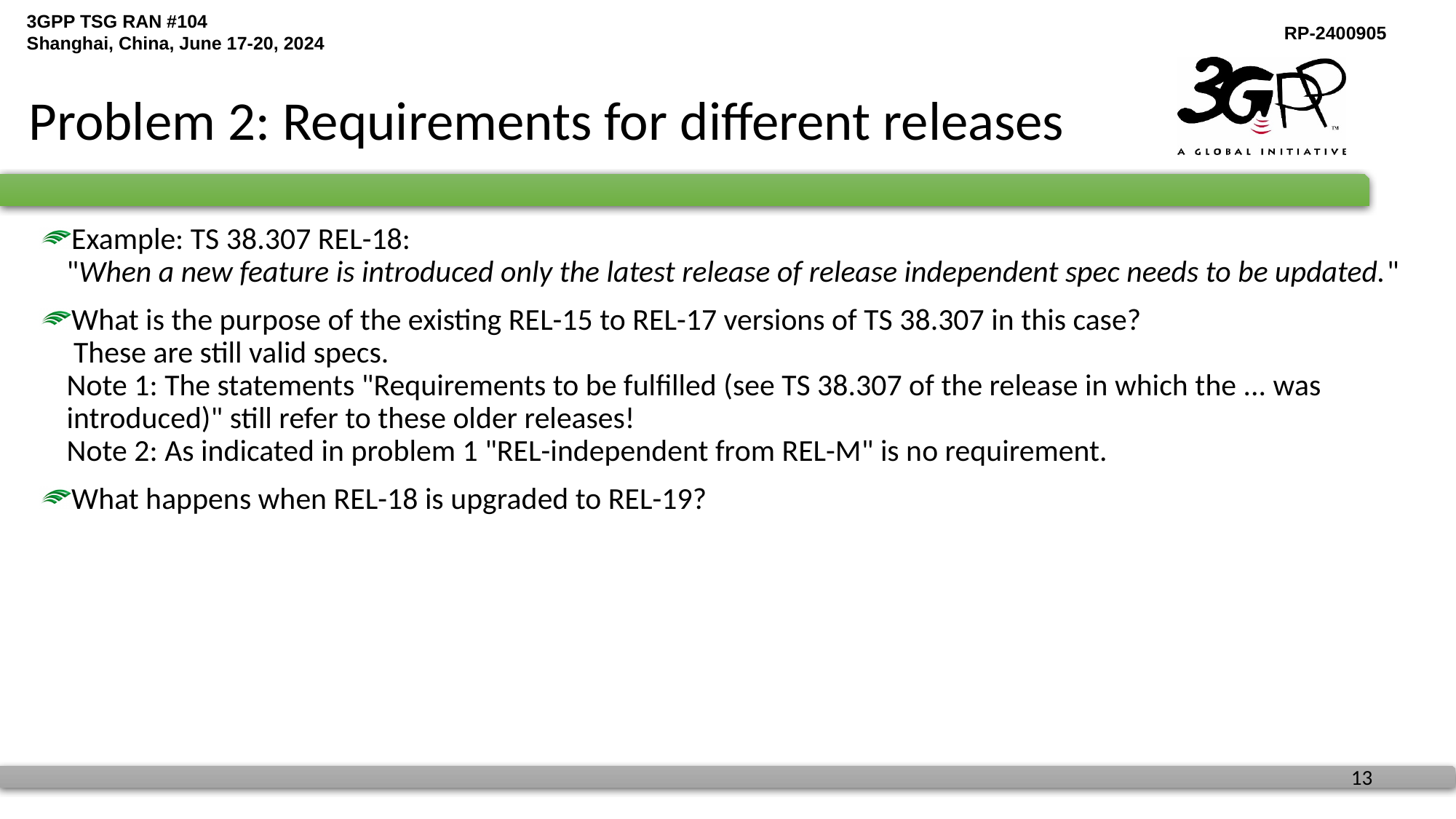

# Problem 2: Requirements for different releases
Example: TS 38.307 REL-18:
"When a new feature is introduced only the latest release of release independent spec needs to be updated."
What is the purpose of the existing REL-15 to REL-17 versions of TS 38.307 in this case?
 These are still valid specs.
Note 1: The statements "Requirements to be fulfilled (see TS 38.307 of the release in which the ... was introduced)" still refer to these older releases!
Note 2: As indicated in problem 1 "REL-independent from REL-M" is no requirement.
What happens when REL-18 is upgraded to REL-19?